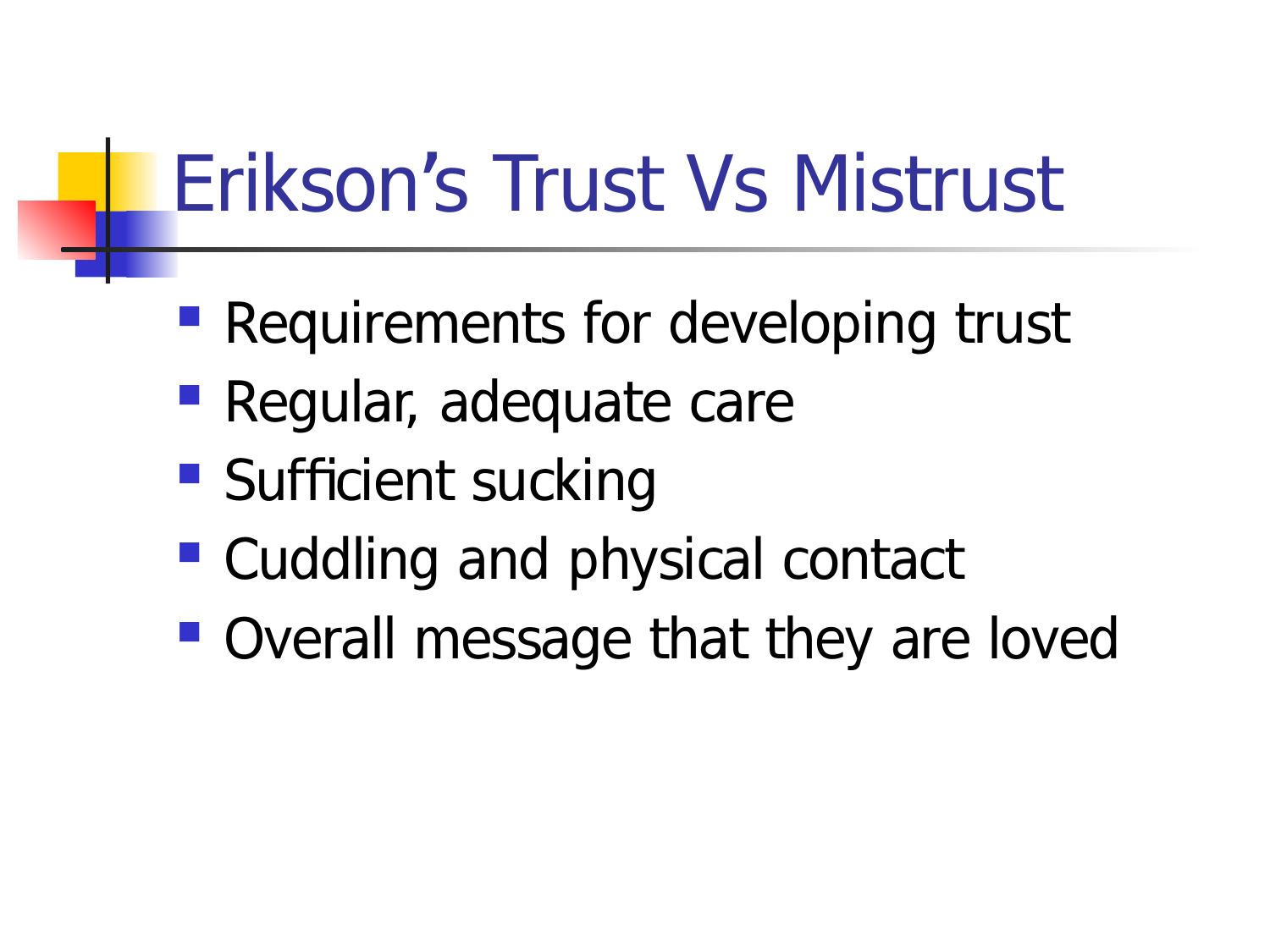

# Erikson’s Trust Vs Mistrust
Requirements for developing trust
Regular, adequate care
Sufficient sucking
Cuddling and physical contact
Overall message that they are loved